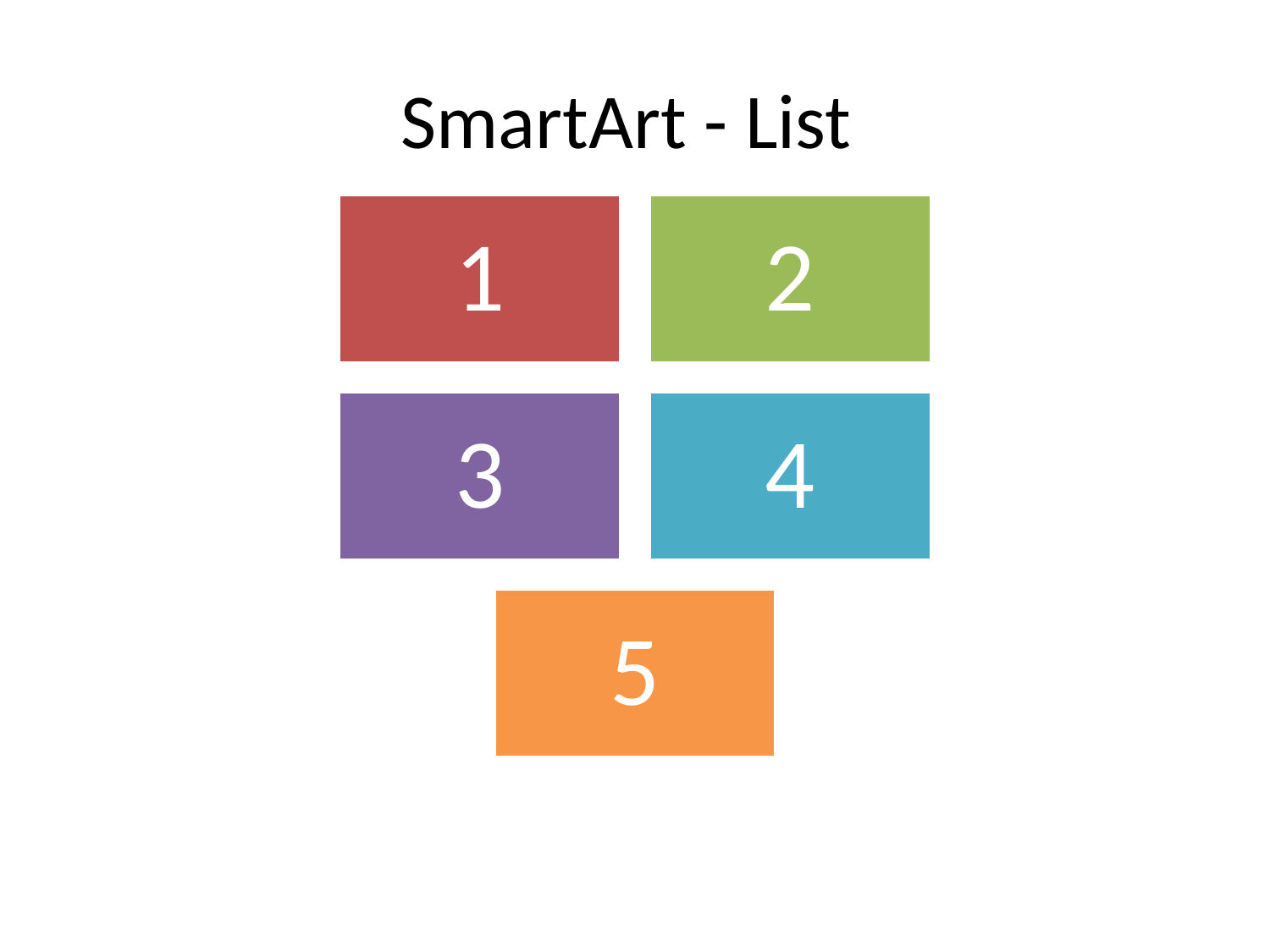

# SmartArt - List
1
2
3
4
5